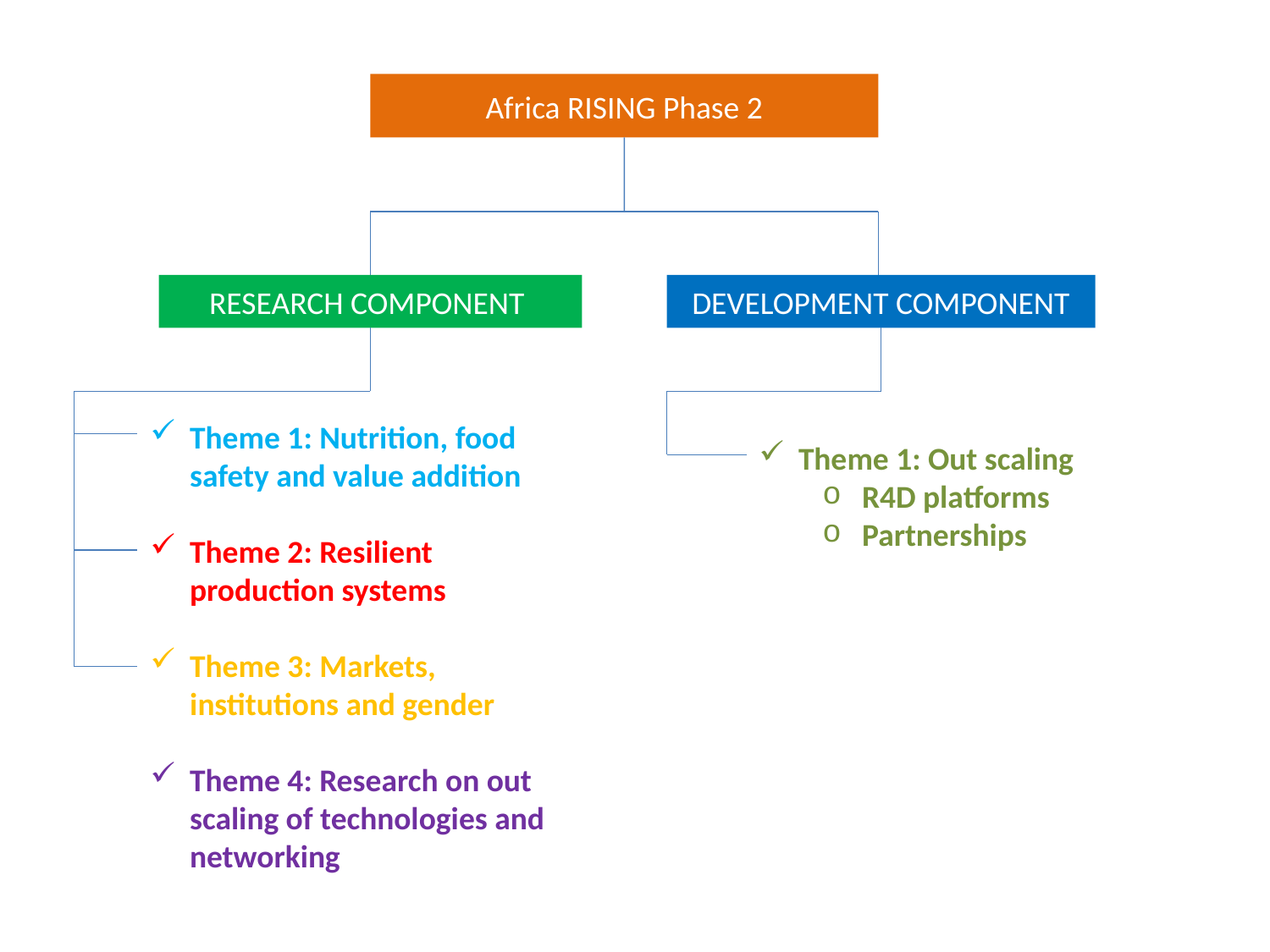

Africa RISING Phase 2
RESEARCH COMPONENT
DEVELOPMENT COMPONENT
Theme 1: Nutrition, food safety and value addition

Theme 2: Resilient production systems

Theme 3: Markets, institutions and gender

Theme 4: Research on out scaling of technologies and networking
Theme 1: Out scaling
R4D platforms
Partnerships